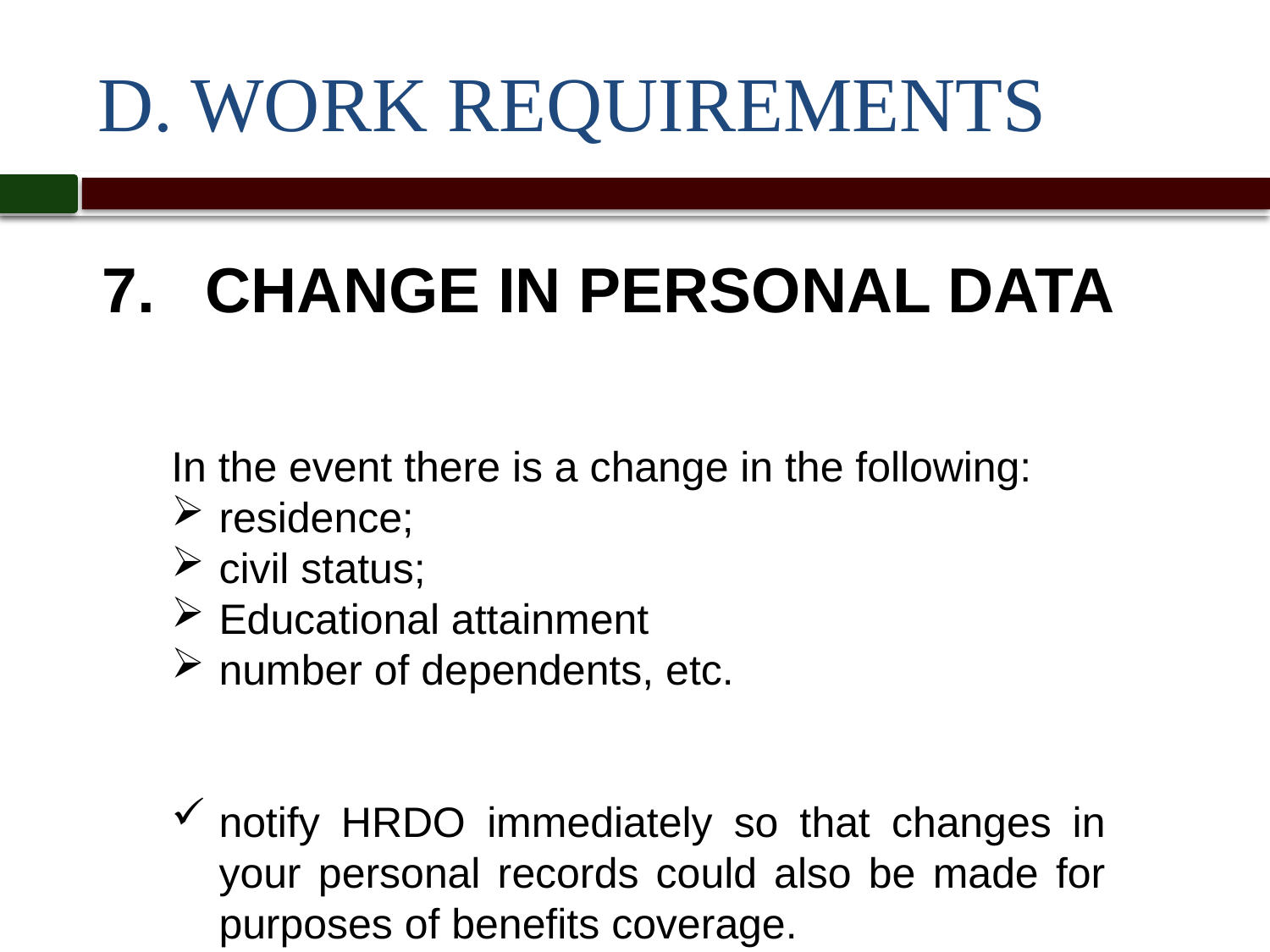

# D. WORK REQUIREMENTS
CHANGE IN PERSONAL DATA
In the event there is a change in the following:
residence;
civil status;
Educational attainment
number of dependents, etc.

notify HRDO immediately so that changes in your personal records could also be made for purposes of benefits coverage.